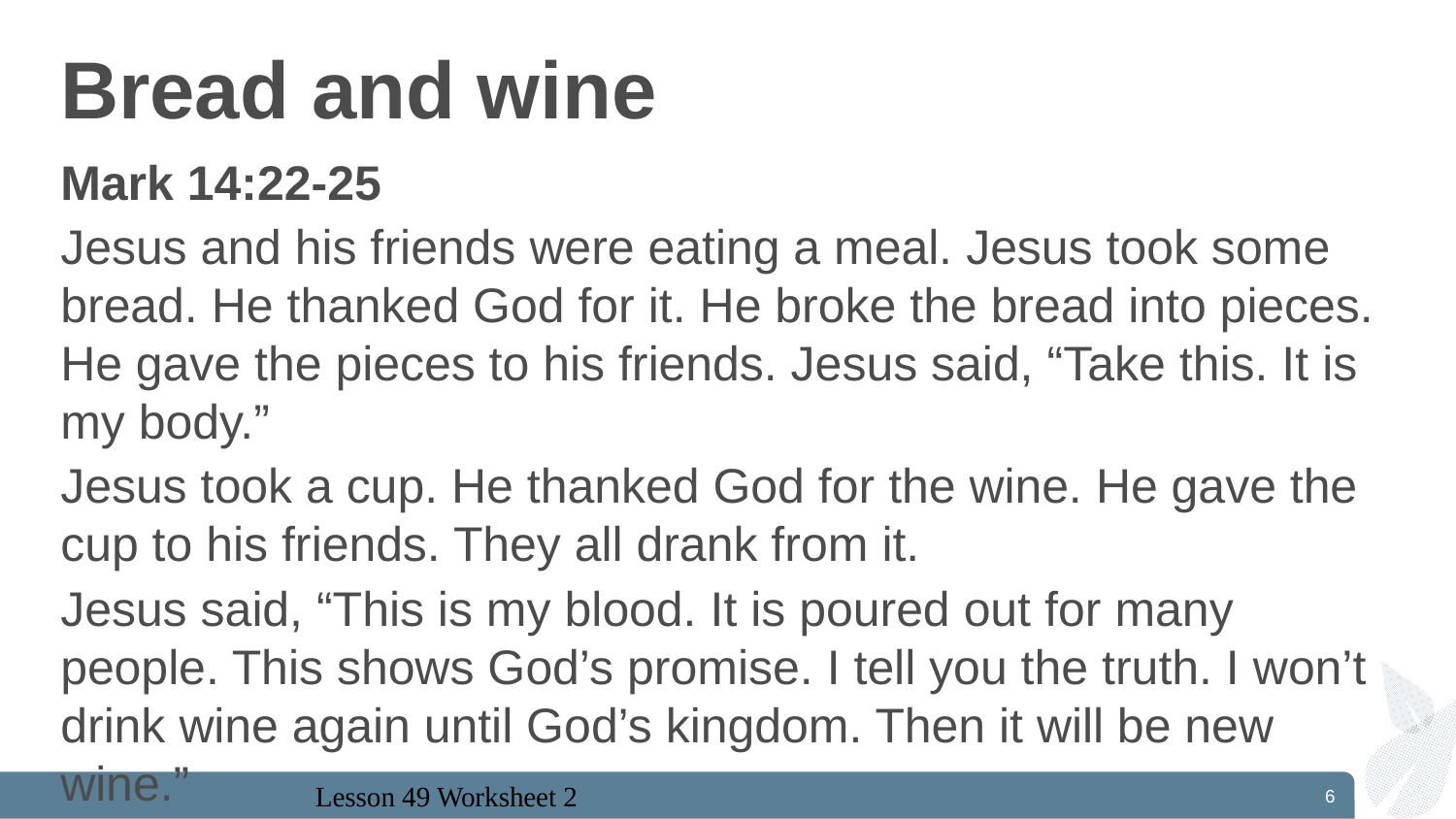

# Bread and wine
Mark 14:22-25
Jesus and his friends were eating a meal. Jesus took some bread. He thanked God for it. He broke the bread into pieces. He gave the pieces to his friends. Jesus said, “Take this. It is my body.”
Jesus took a cup. He thanked God for the wine. He gave the cup to his friends. They all drank from it.
Jesus said, “This is my blood. It is poured out for many people. This shows God’s promise. I tell you the truth. I won’t drink wine again until God’s kingdom. Then it will be new wine.”
6
Lesson 49 Worksheet 2